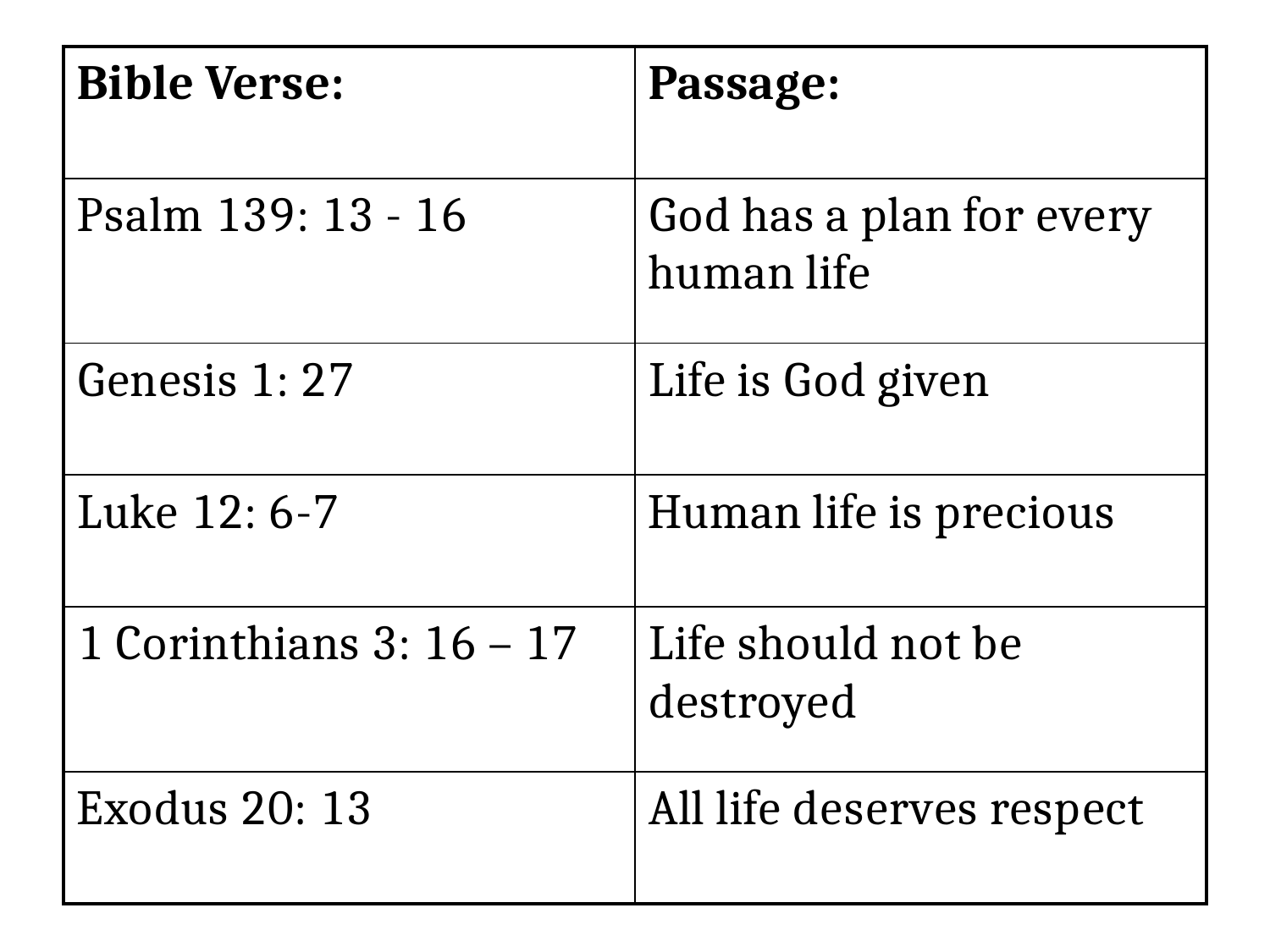

| Bible Verse: | Passage: |
| --- | --- |
| Psalm 139: 13 - 16 | God has a plan for every human life |
| Genesis 1: 27 | Life is God given |
| Luke 12: 6-7 | Human life is precious |
| 1 Corinthians 3: 16 – 17 | Life should not be destroyed |
| Exodus 20: 13 | All life deserves respect |